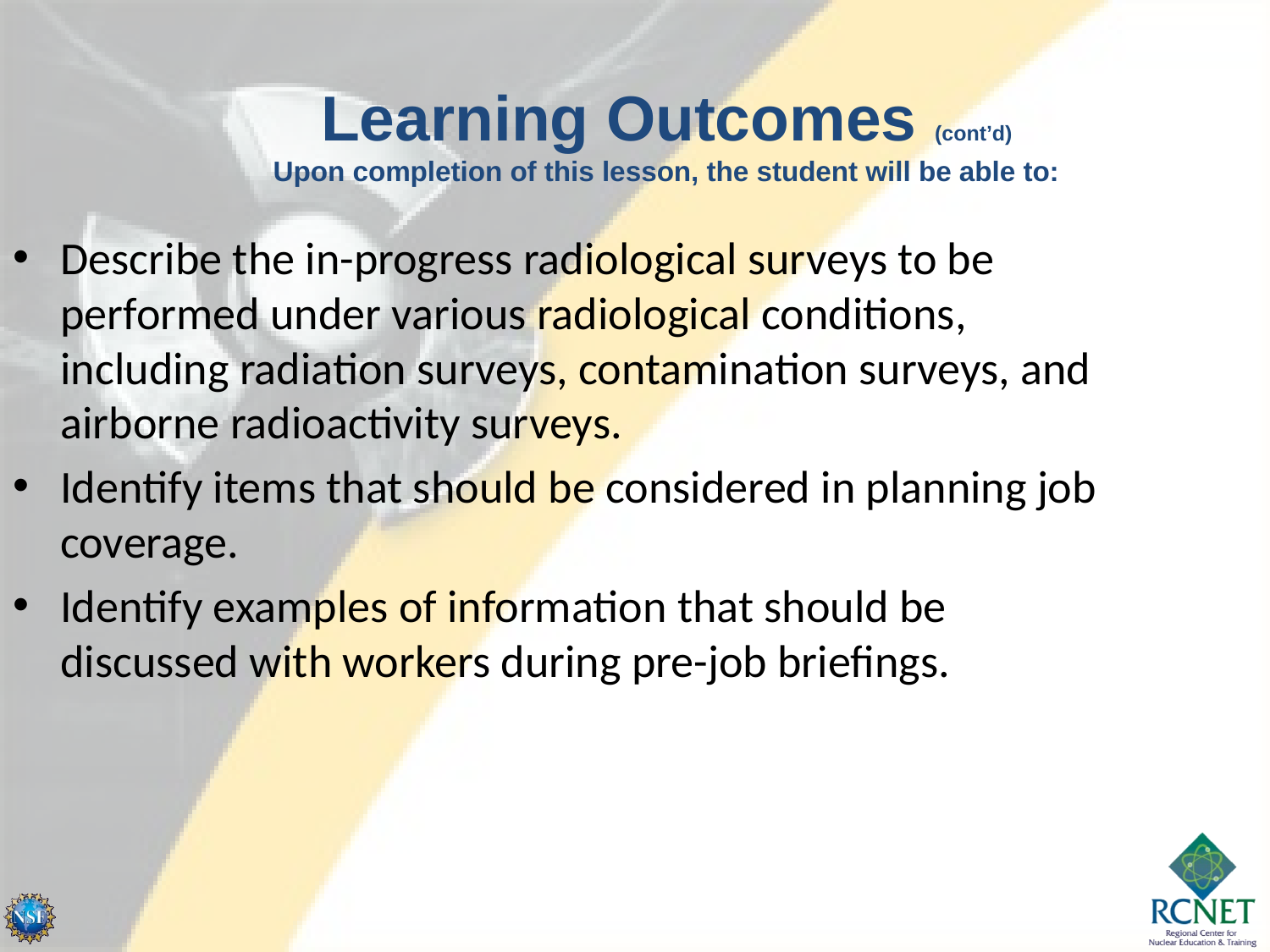

Learning Outcomes (cont’d)
Upon completion of this lesson, the student will be able to:
Describe the in-progress radiological surveys to be performed under various radiological conditions, including radiation surveys, contamination surveys, and airborne radioactivity surveys.
Identify items that should be considered in planning job coverage.
Identify examples of information that should be discussed with workers during pre-job briefings.